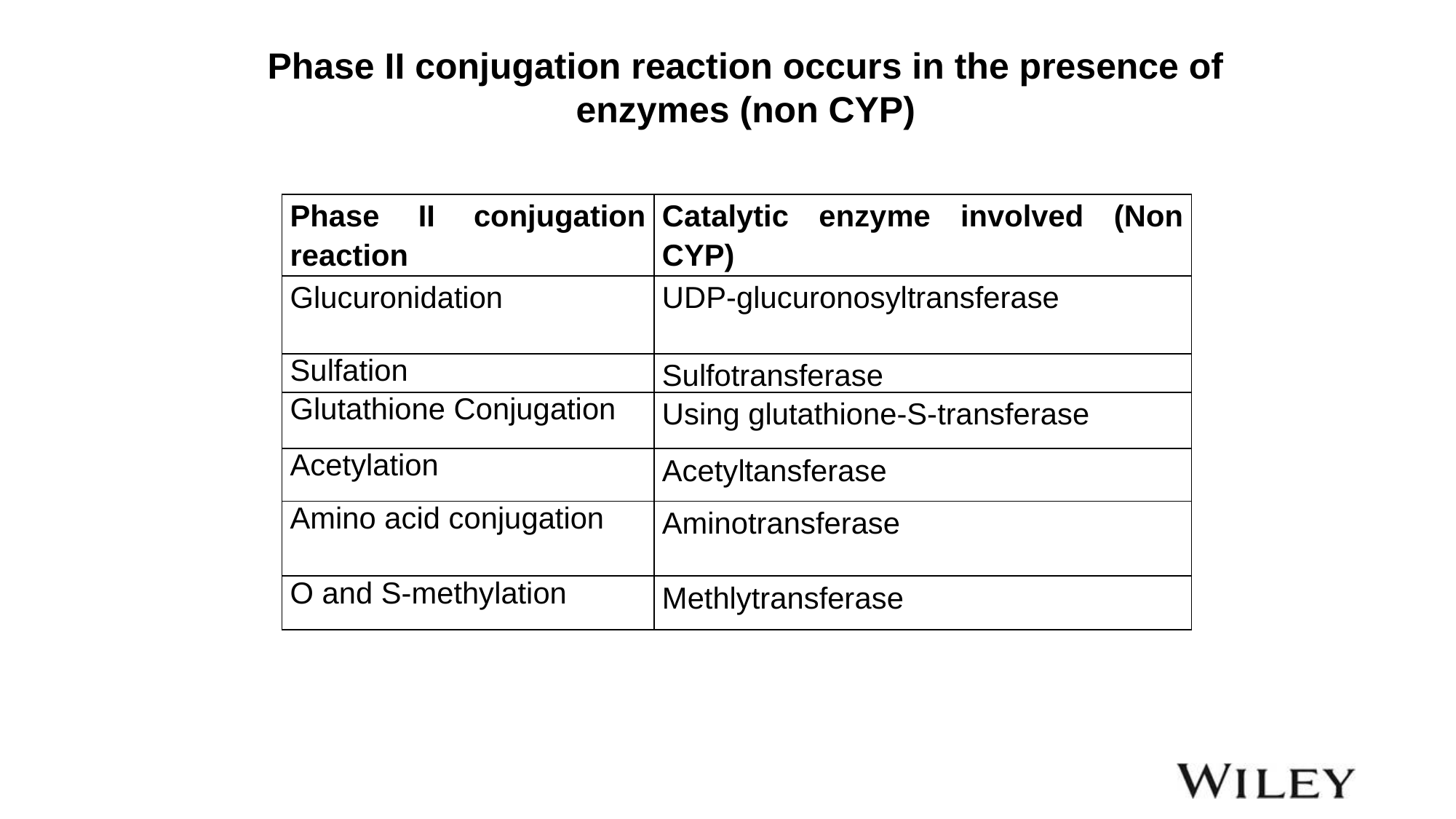

Phase II conjugation reaction occurs in the presence of enzymes (non CYP)
| Phase II conjugation reaction | Catalytic enzyme involved (Non CYP) |
| --- | --- |
| Glucuronidation | UDP-glucuronosyltransferase |
| Sulfation | Sulfotransferase |
| Glutathione Conjugation | Using glutathione-S-transferase |
| Acetylation | Acetyltansferase |
| Amino acid conjugation | Aminotransferase |
| O and S-methylation | Methlytransferase |